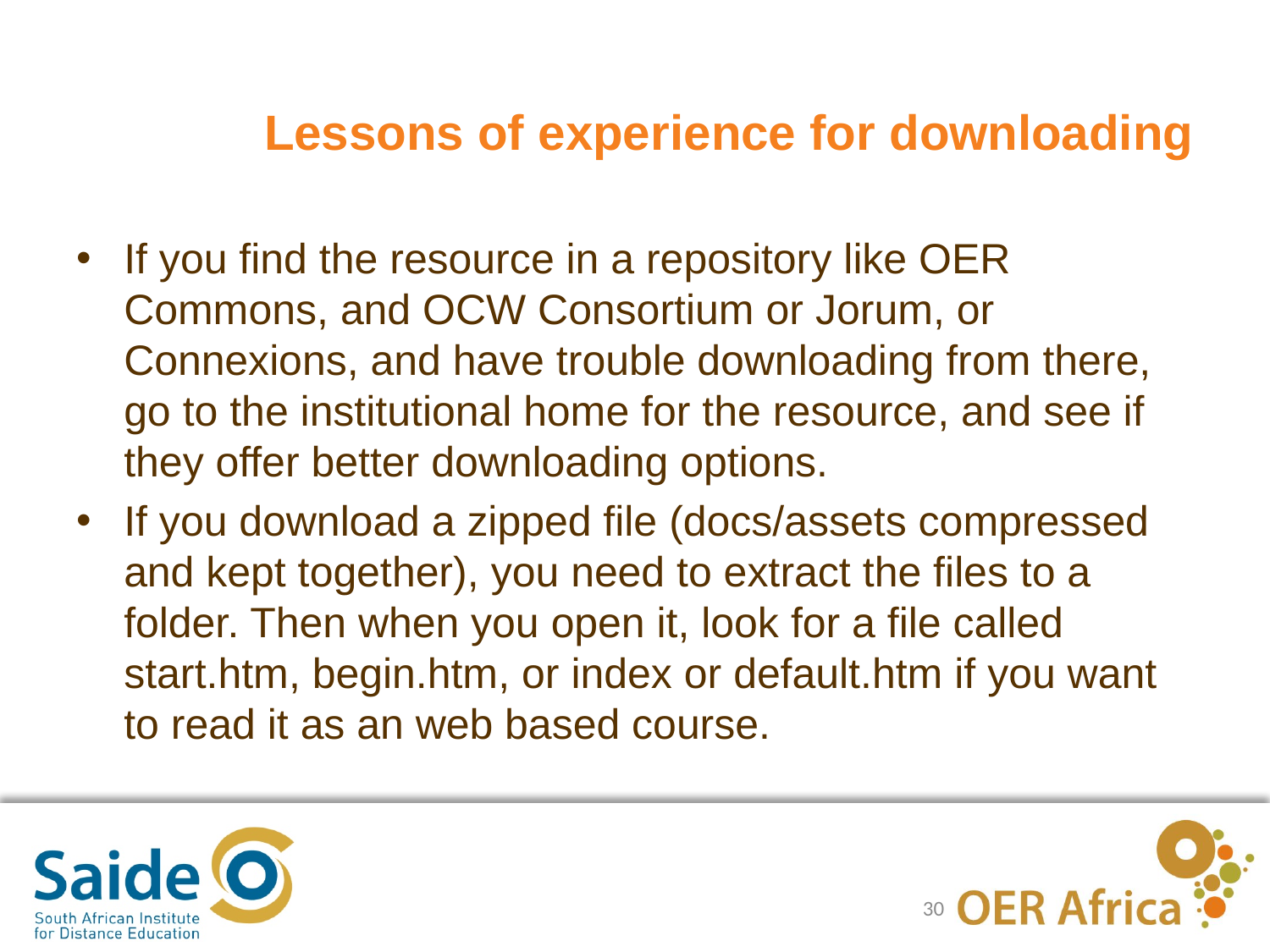

# Lessons of experience for downloading
If you find the resource in a repository like OER Commons, and OCW Consortium or Jorum, or Connexions, and have trouble downloading from there, go to the institutional home for the resource, and see if they offer better downloading options.
If you download a zipped file (docs/assets compressed and kept together), you need to extract the files to a folder. Then when you open it, look for a file called start.htm, begin.htm, or index or default.htm if you want to read it as an web based course.
30